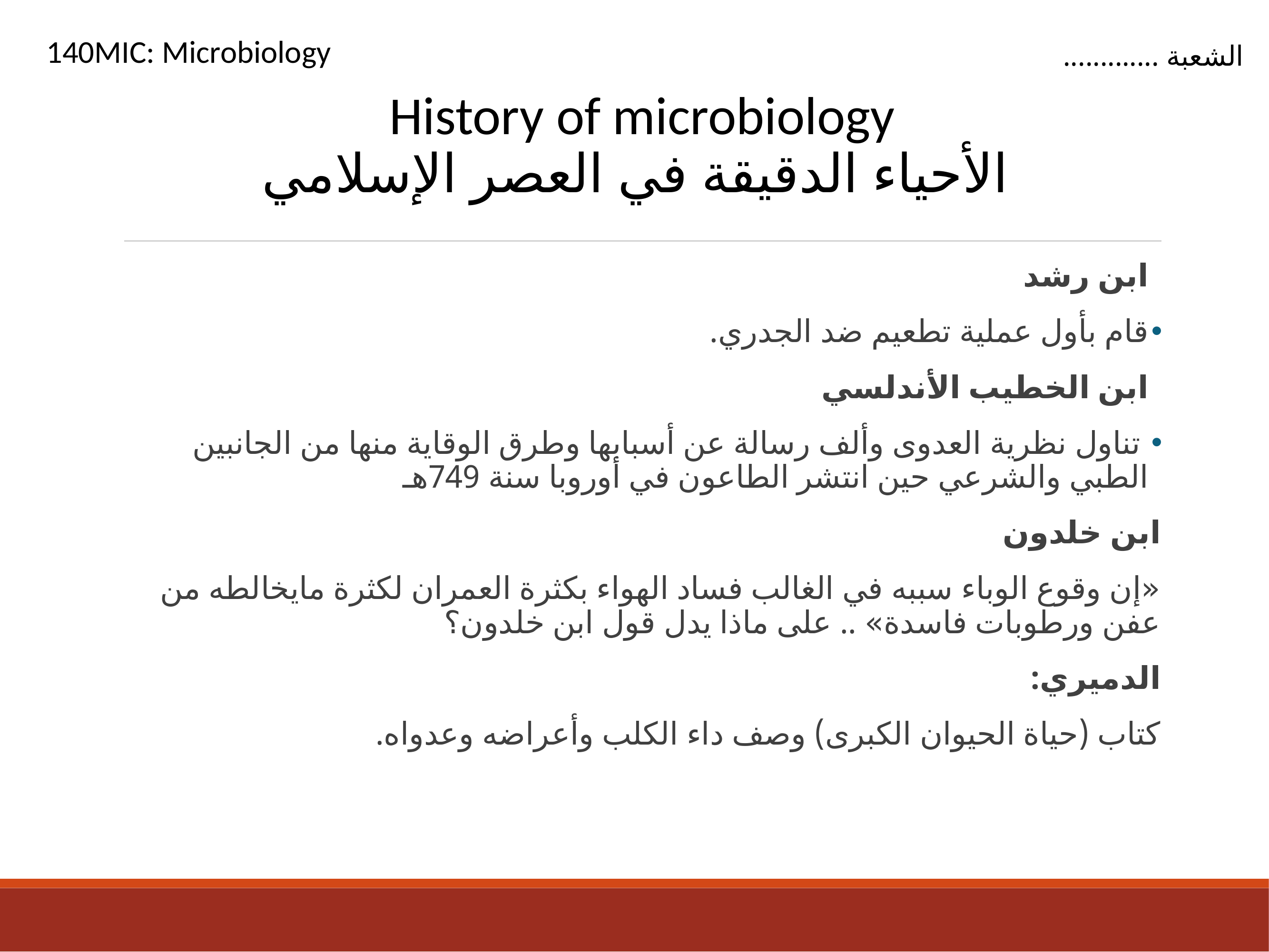

140MIC: Microbiology
الشعبة .............
History of microbiology
الأحياء الدقيقة في العصر الإسلامي
ابن رشد
قام بأول عملية تطعيم ضد الجدري.
ابن الخطيب الأندلسي
 تناول نظرية العدوى وألف رسالة عن أسبابها وطرق الوقاية منها من الجانبين الطبي والشرعي حين انتشر الطاعون في أوروبا سنة 749هـ
ابن خلدون
«إن وقوع الوباء سببه في الغالب فساد الهواء بكثرة العمران لكثرة مايخالطه من عفن ورطوبات فاسدة» .. على ماذا يدل قول ابن خلدون؟
الدميري:
كتاب (حياة الحيوان الكبرى) وصف داء الكلب وأعراضه وعدواه.